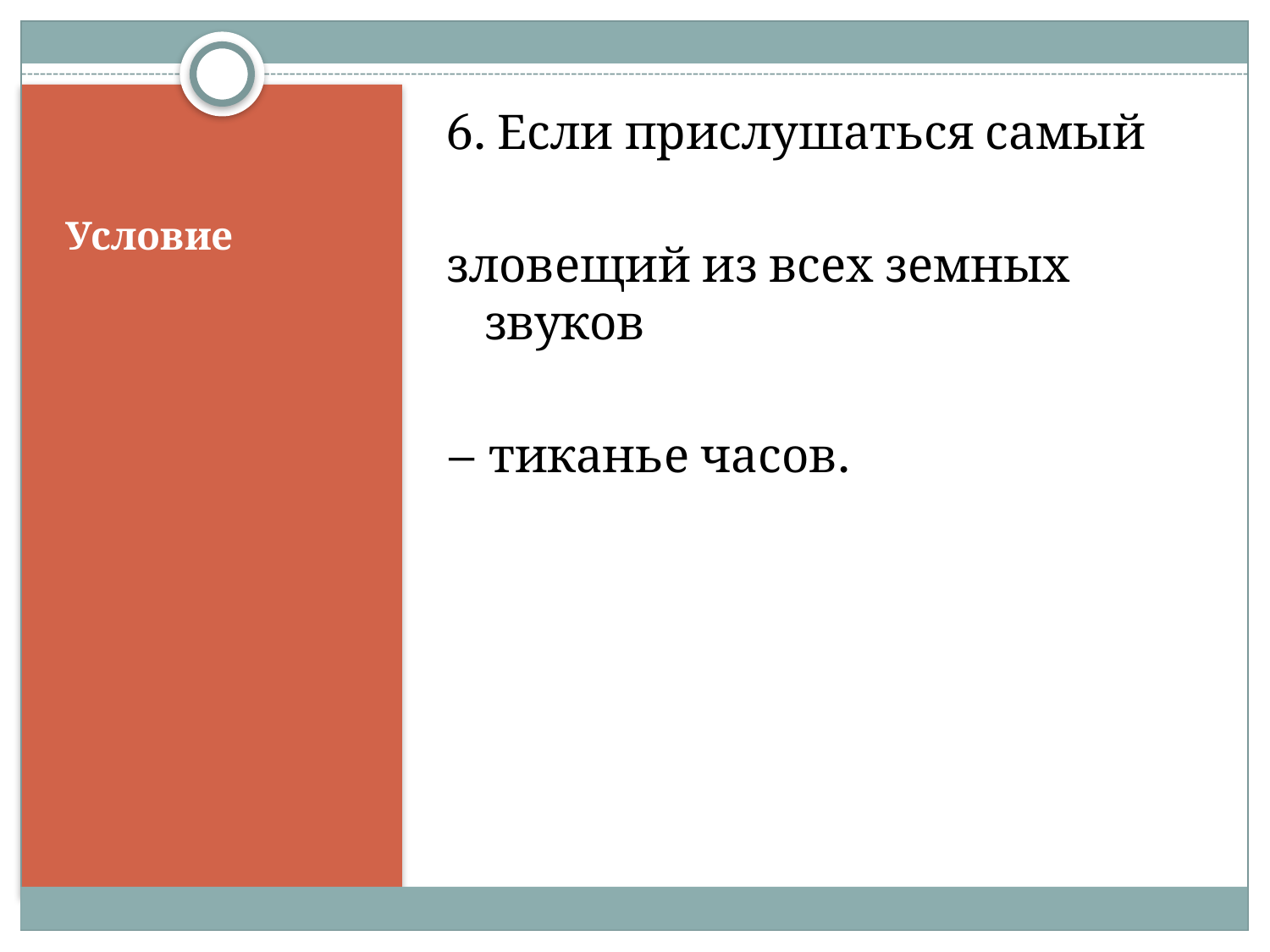

6. Если прислушаться самый

зловещий из всех земных звуков

– тиканье часов.
# Условие